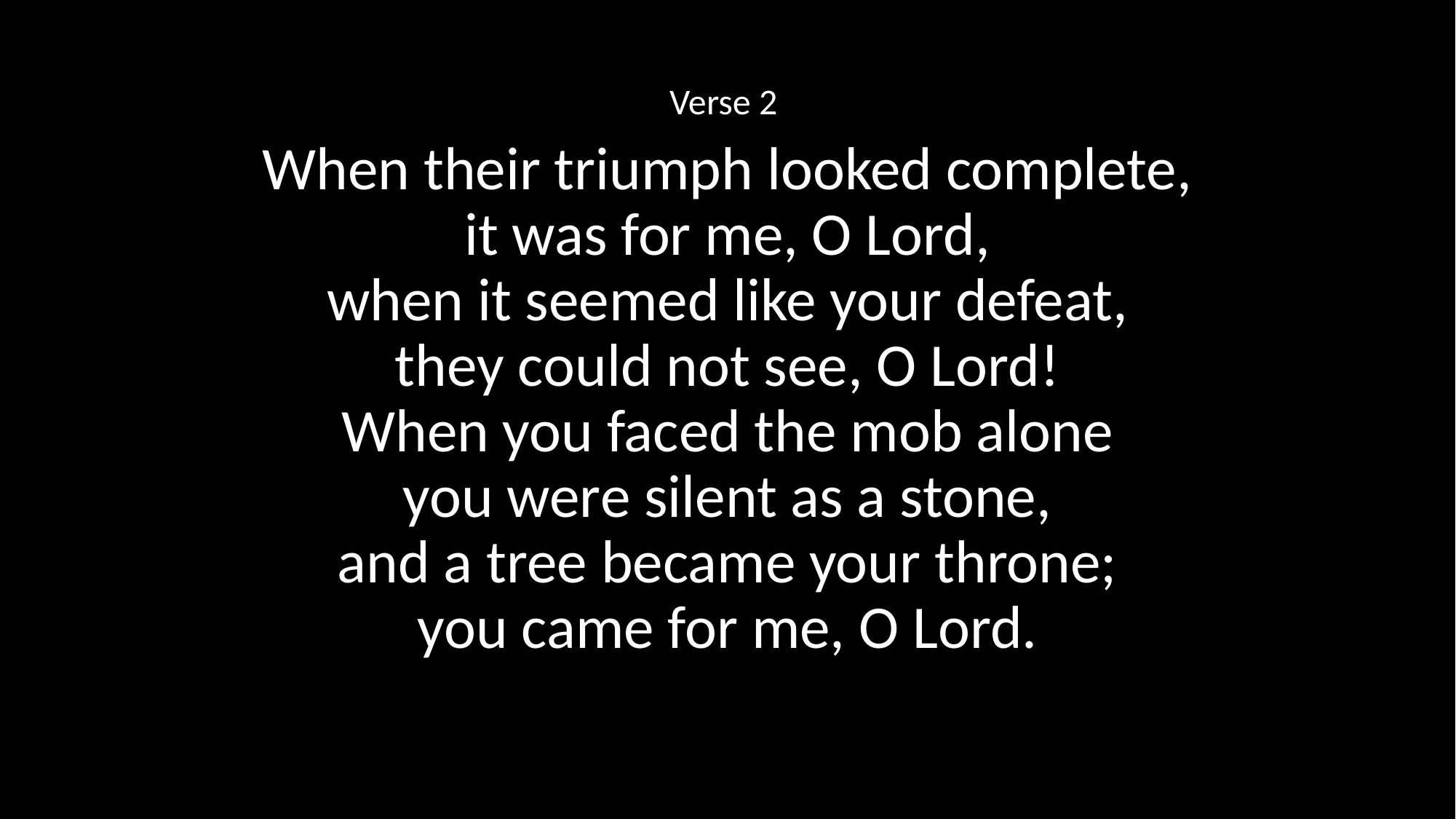

Verse 2
When their triumph looked complete,
it was for me, O Lord,
when it seemed like your defeat,
they could not see, O Lord!
When you faced the mob alone
you were silent as a stone,
and a tree became your throne;
you came for me, O Lord.